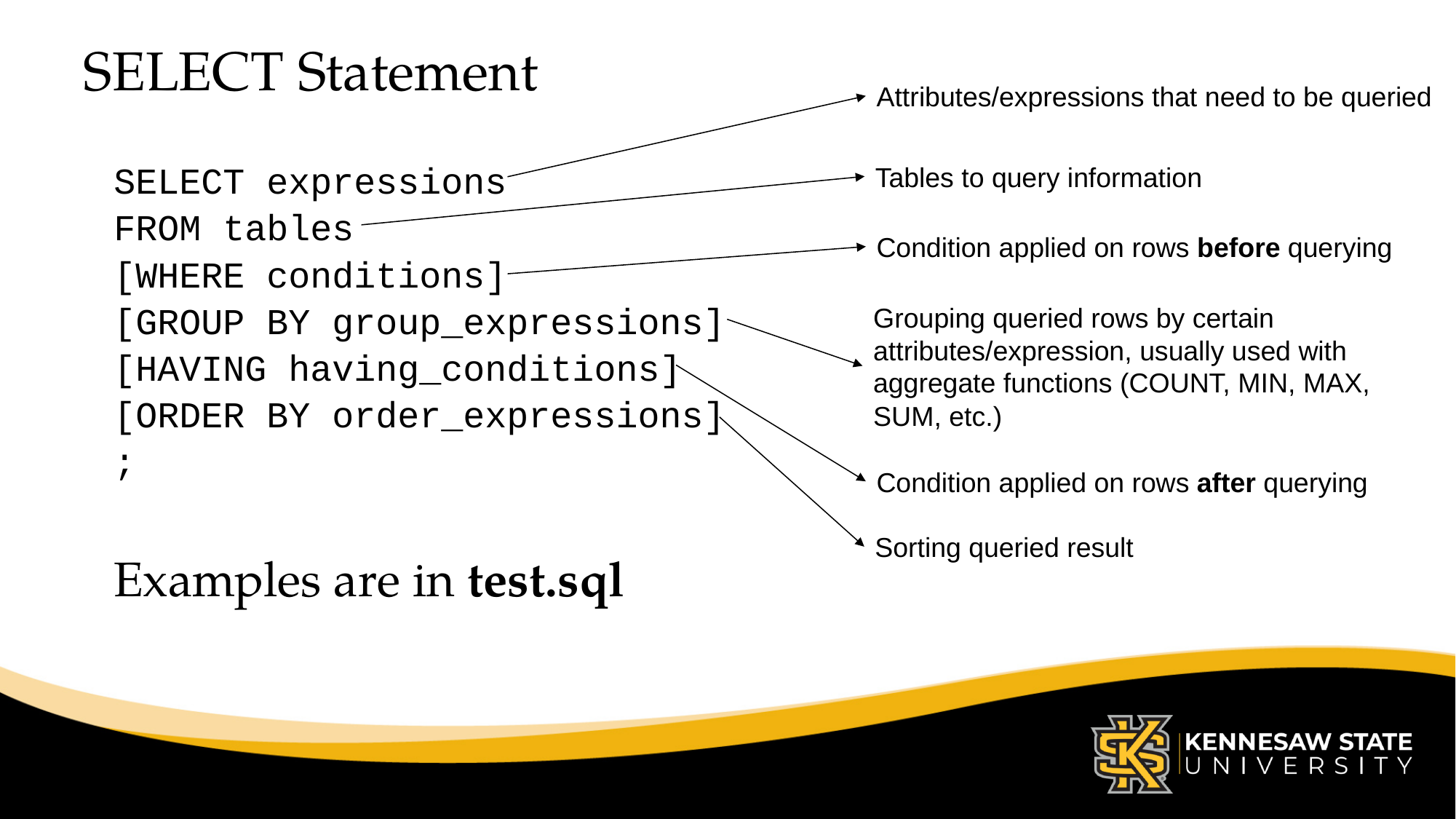

# SELECT Statement
Attributes/expressions that need to be queried
SELECT expressions
FROM tables
[WHERE conditions]
[GROUP BY group_expressions]
[HAVING having_conditions]
[ORDER BY order_expressions]
;

Examples are in test.sql

Tables to query information
Condition applied on rows before querying
Grouping queried rows by certain attributes/expression, usually used with aggregate functions (COUNT, MIN, MAX, SUM, etc.)
Condition applied on rows after querying
Sorting queried result